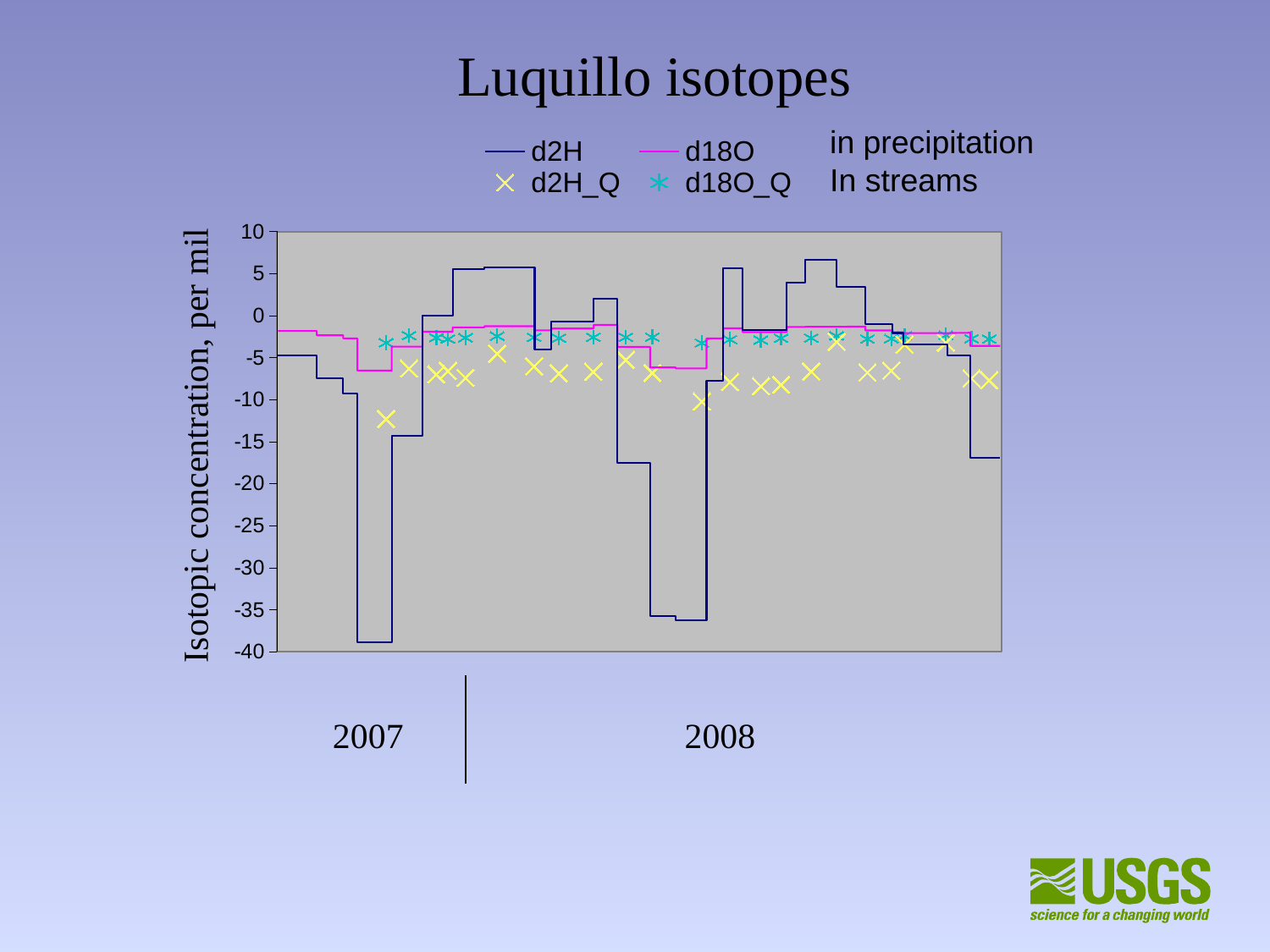

Luquillo isotopes

### Chart

| Category |  |  | d2H_Q | d18O_Q |
|---|---|---|---|---|
Isotopic concentration, per mil
2007
2008
in precipitation
In streams